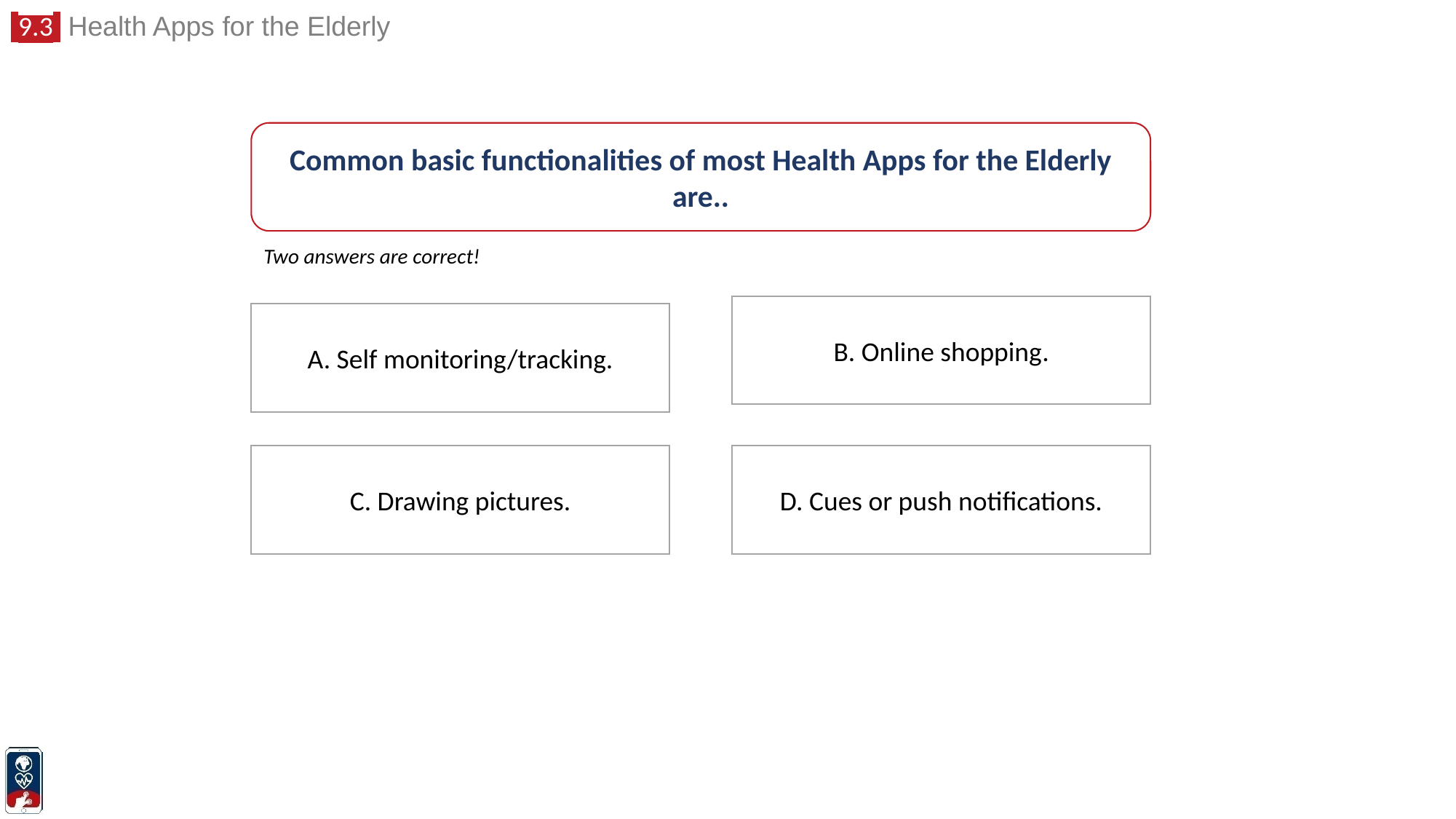

Common basic functionalities of most Health Apps for the Elderly are..
Two answers are correct!
B. Online shopping.
A. Self monitoring/tracking.
C. Drawing pictures.
D. Cues or push notifications.